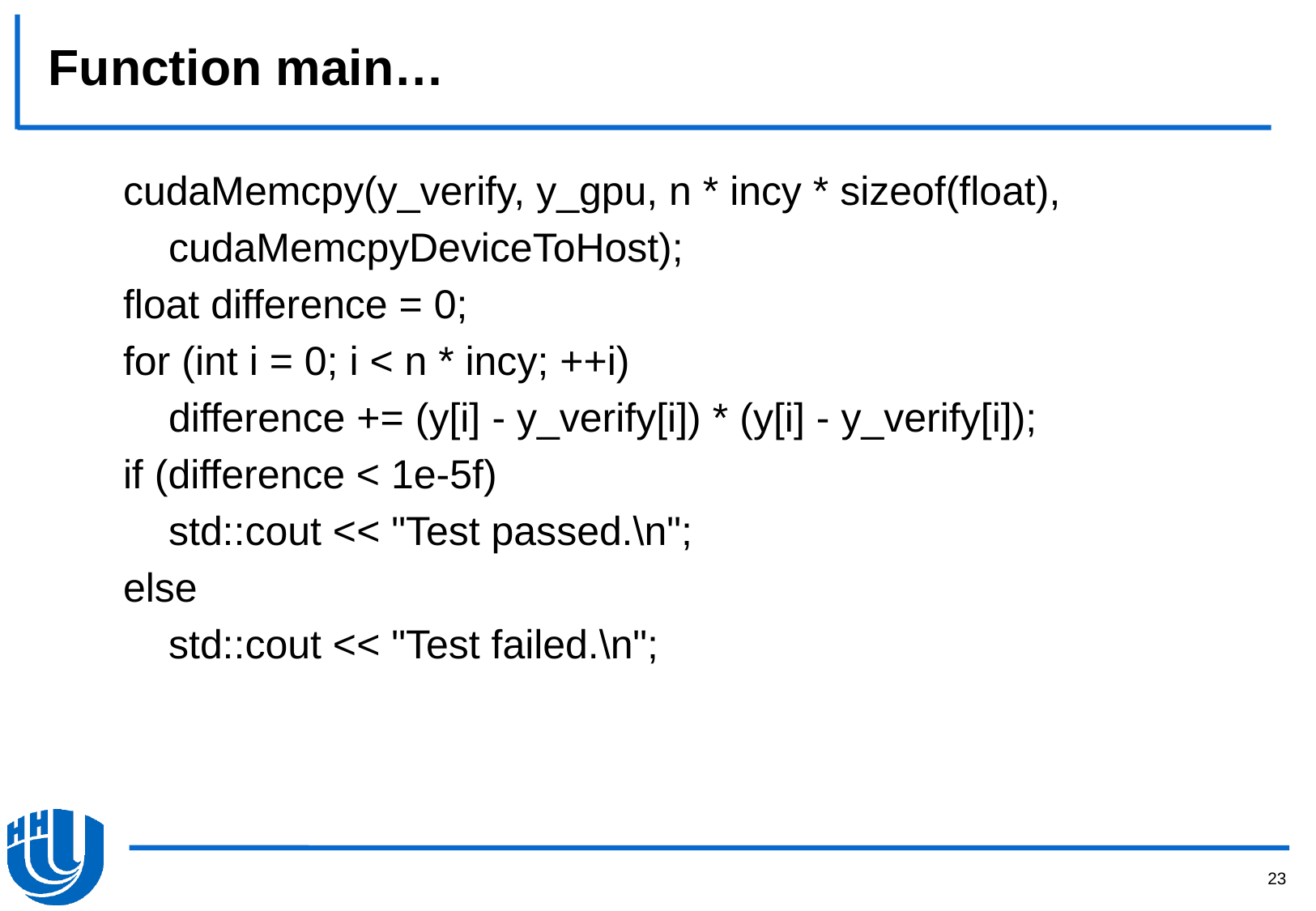

# Function main…
    cudaMemcpy(y_verify, y_gpu, n * incy * sizeof(float),
        cudaMemcpyDeviceToHost);
    float difference = 0;
    for (int i = 0; i < n * incy; ++i)
        difference += (y[i] - y_verify[i]) * (y[i] - y_verify[i]);
    if (difference < 1e-5f)
        std::cout << "Test passed.\n";
    else
        std::cout << "Test failed.\n";
23